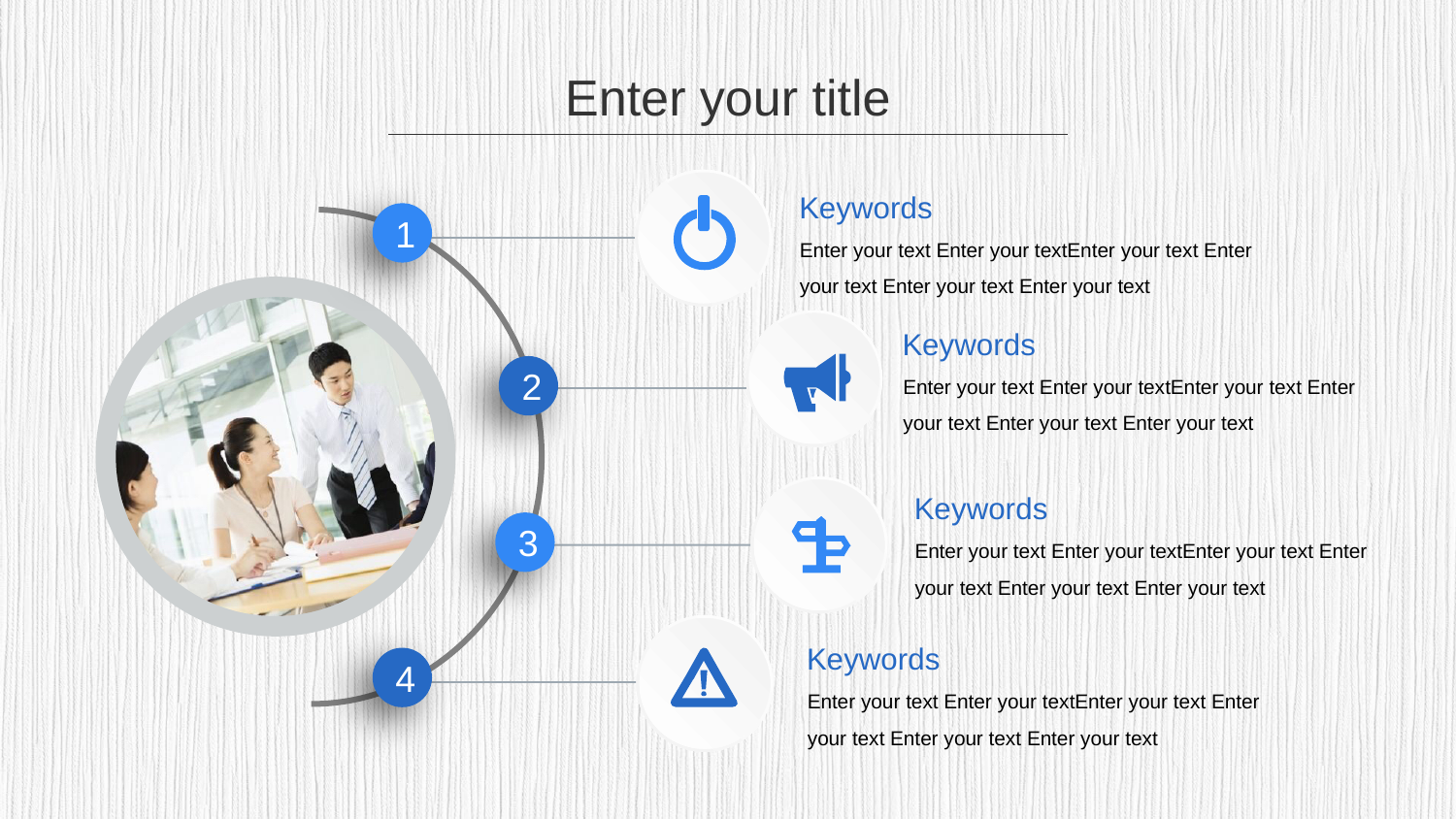

Enter your title

Keywords
1
Enter your text Enter your textEnter your text Enter your text Enter your text Enter your text

Keywords
Enter your text Enter your textEnter your text Enter your text Enter your text Enter your text
2

Keywords
3
Enter your text Enter your textEnter your text Enter your text Enter your text Enter your text

Keywords
4
Enter your text Enter your textEnter your text Enter your text Enter your text Enter your text